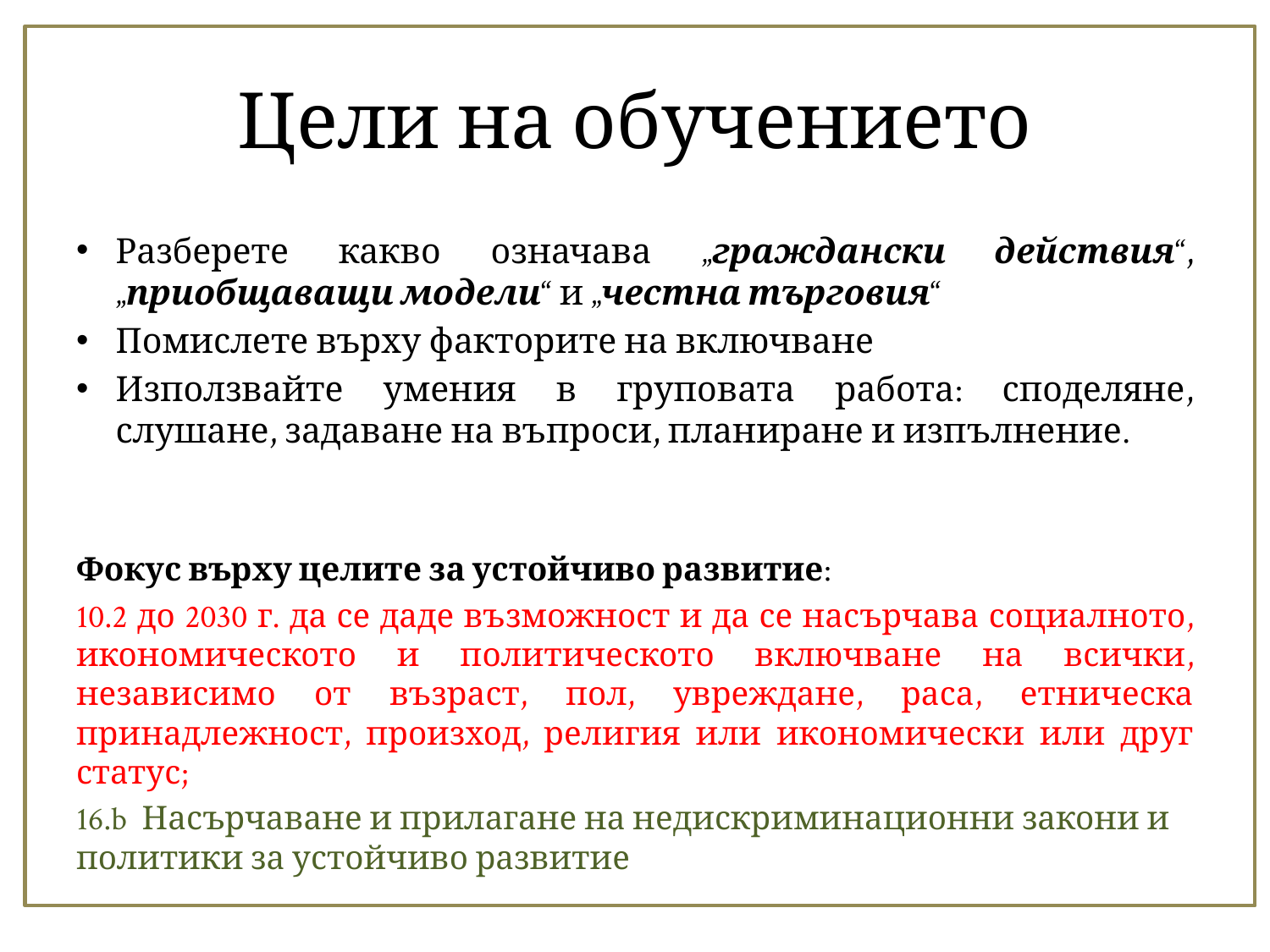

# Цели на обучението
Разберете какво означава „граждански действия“, „приобщаващи модели“ и „честна търговия“
Помислете върху факторите на включване
Използвайте умения в груповата работа: споделяне, слушане, задаване на въпроси, планиране и изпълнение.

Фокус върху целите за устойчиво развитие:
10.2 до 2030 г. да се даде възможност и да се насърчава социалното, икономическото и политическото включване на всички, независимо от възраст, пол, увреждане, раса, етническа принадлежност, произход, религия или икономически или друг статус;
16.b  Насърчаване и прилагане на недискриминационни закони и политики за устойчиво развитие